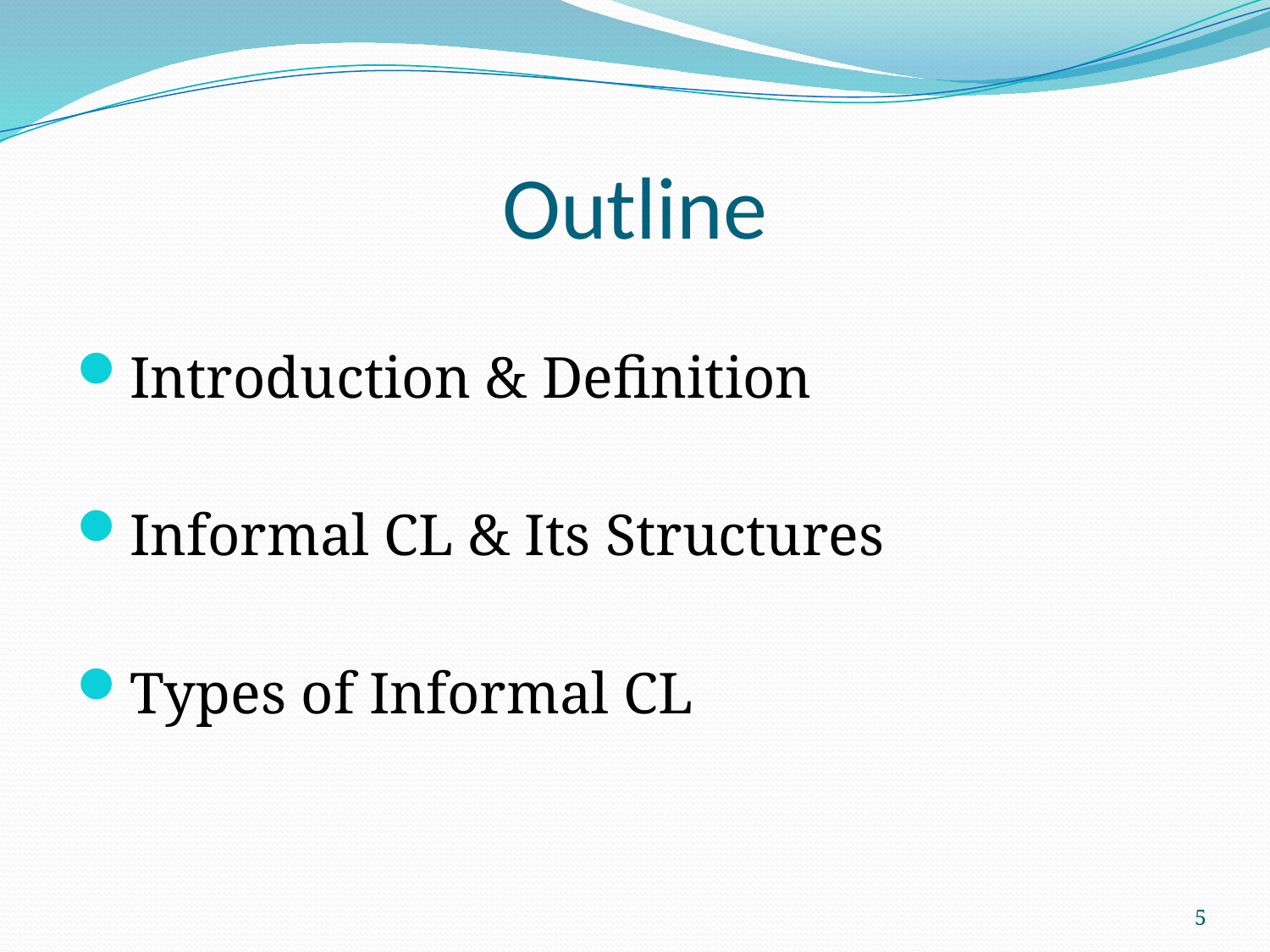

# Outline

Introduction & Definition

Informal CL & Its Structures

Types of Informal CL
5